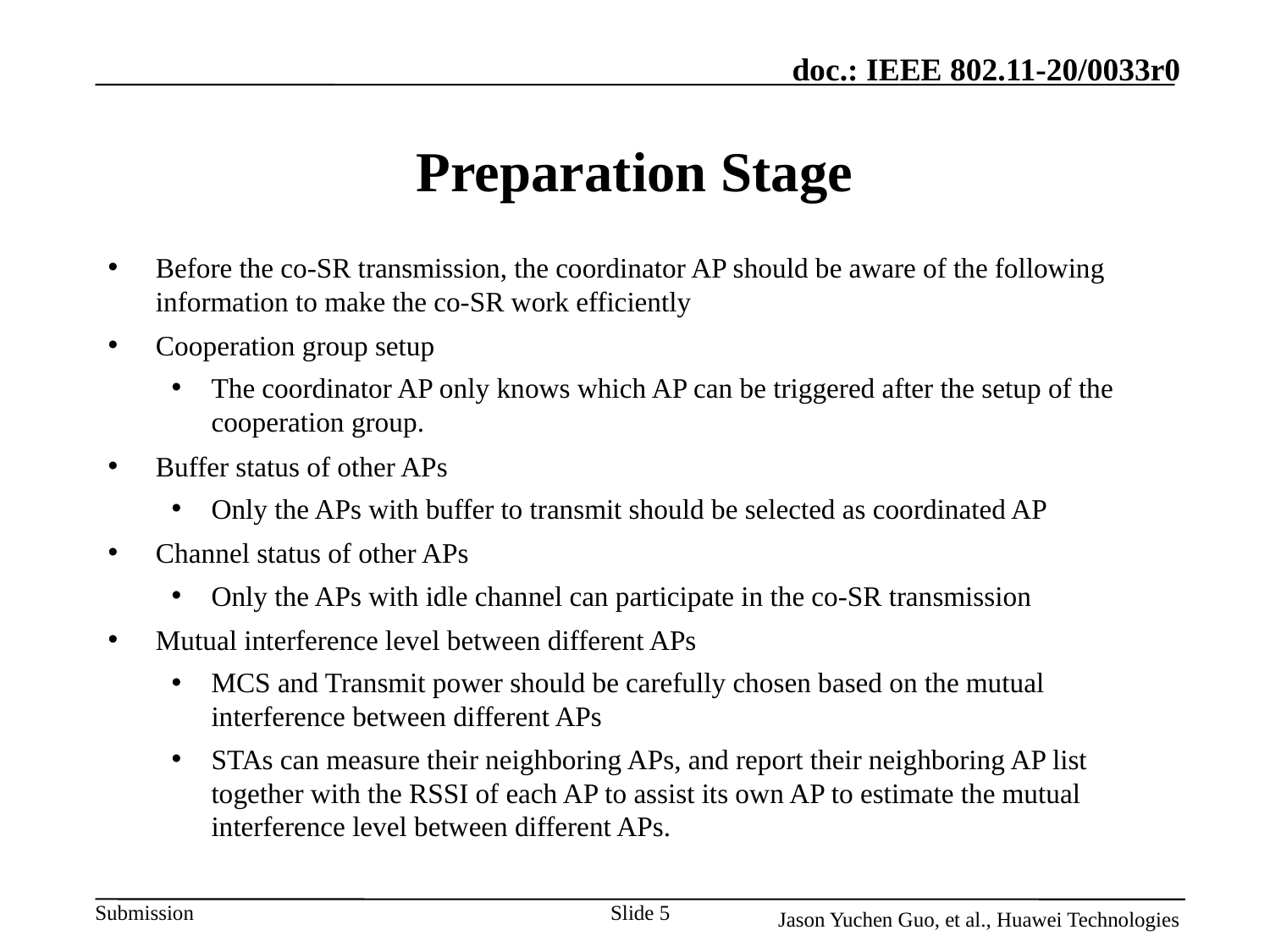

# Preparation Stage
Before the co-SR transmission, the coordinator AP should be aware of the following information to make the co-SR work efficiently
Cooperation group setup
The coordinator AP only knows which AP can be triggered after the setup of the cooperation group.
Buffer status of other APs
Only the APs with buffer to transmit should be selected as coordinated AP
Channel status of other APs
Only the APs with idle channel can participate in the co-SR transmission
Mutual interference level between different APs
MCS and Transmit power should be carefully chosen based on the mutual interference between different APs
STAs can measure their neighboring APs, and report their neighboring AP list together with the RSSI of each AP to assist its own AP to estimate the mutual interference level between different APs.
Slide 5